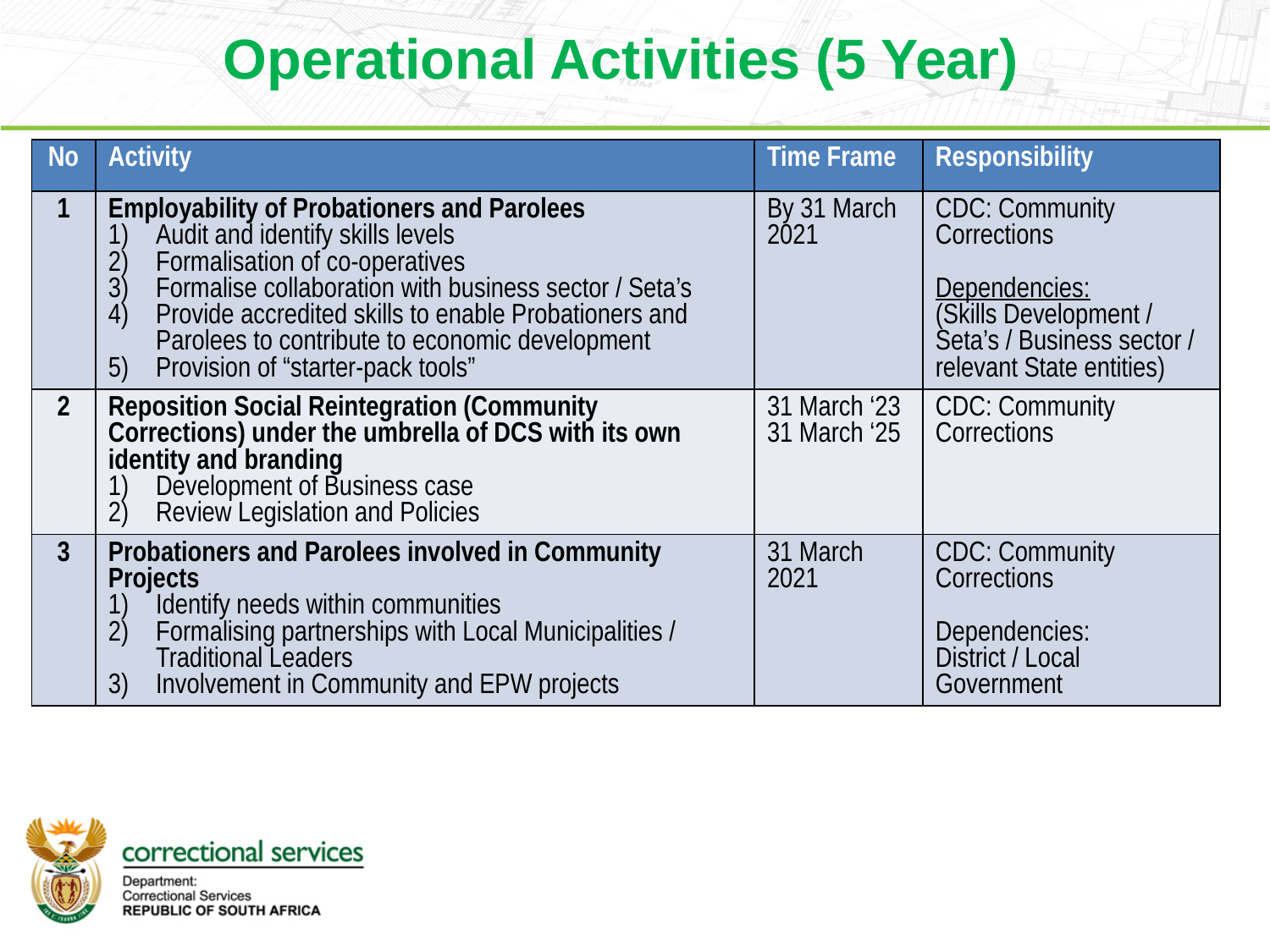

# Operational Activities (5 Year)
| No | Activity | Time Frame | Responsibility |
| --- | --- | --- | --- |
| 1 | Employability of Probationers and Parolees Audit and identify skills levels Formalisation of co-operatives Formalise collaboration with business sector / Seta’s Provide accredited skills to enable Probationers and Parolees to contribute to economic development Provision of “starter-pack tools” | By 31 March 2021 | CDC: Community Corrections Dependencies: (Skills Development / Seta’s / Business sector / relevant State entities) |
| 2 | Reposition Social Reintegration (Community Corrections) under the umbrella of DCS with its own identity and branding Development of Business case Review Legislation and Policies | 31 March ‘23 31 March ‘25 | CDC: Community Corrections |
| 3 | Probationers and Parolees involved in Community Projects Identify needs within communities Formalising partnerships with Local Municipalities / Traditional Leaders Involvement in Community and EPW projects | 31 March 2021 | CDC: Community Corrections Dependencies: District / Local Government |